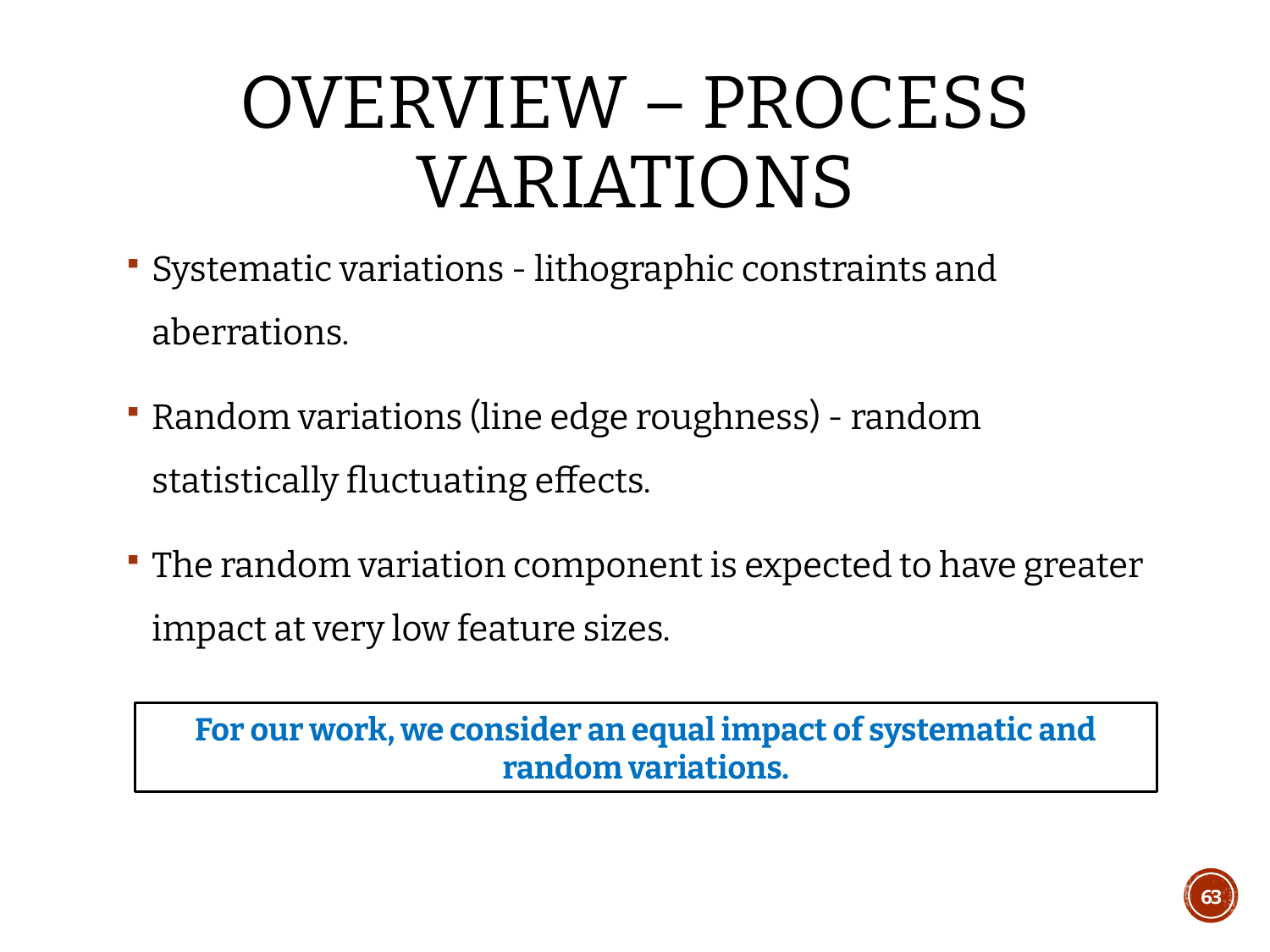

# Overview – PROCESS VARIATIONs
Systematic variations - lithographic constraints and aberrations.
Random variations (line edge roughness) - random statistically fluctuating effects.
The random variation component is expected to have greater impact at very low feature sizes.

For our work, we consider an equal impact of systematic and random variations.
63